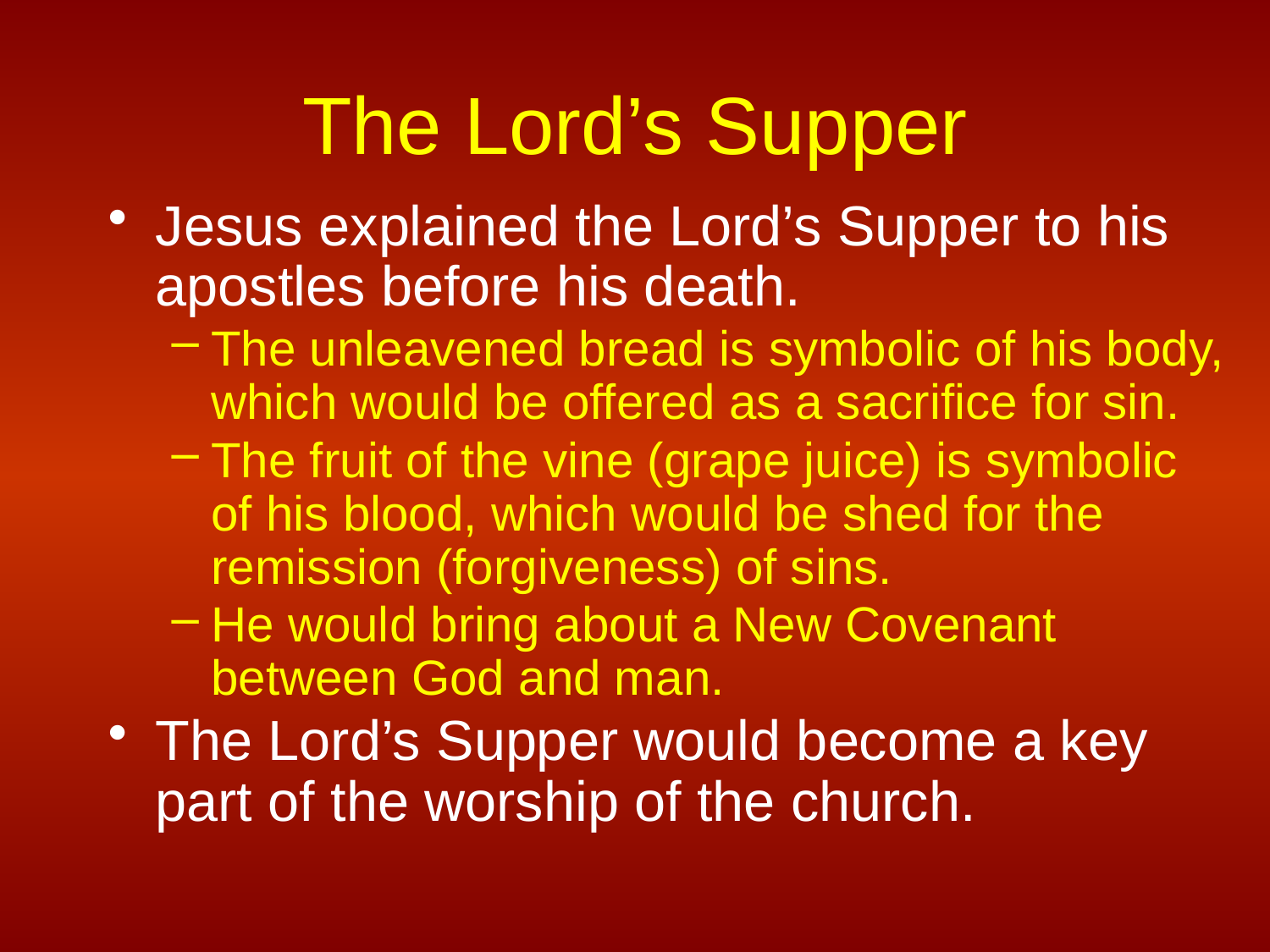

# The Lord’s Supper
Jesus explained the Lord’s Supper to his apostles before his death.
The unleavened bread is symbolic of his body, which would be offered as a sacrifice for sin.
The fruit of the vine (grape juice) is symbolic of his blood, which would be shed for the remission (forgiveness) of sins.
He would bring about a New Covenant between God and man.
The Lord’s Supper would become a key part of the worship of the church.